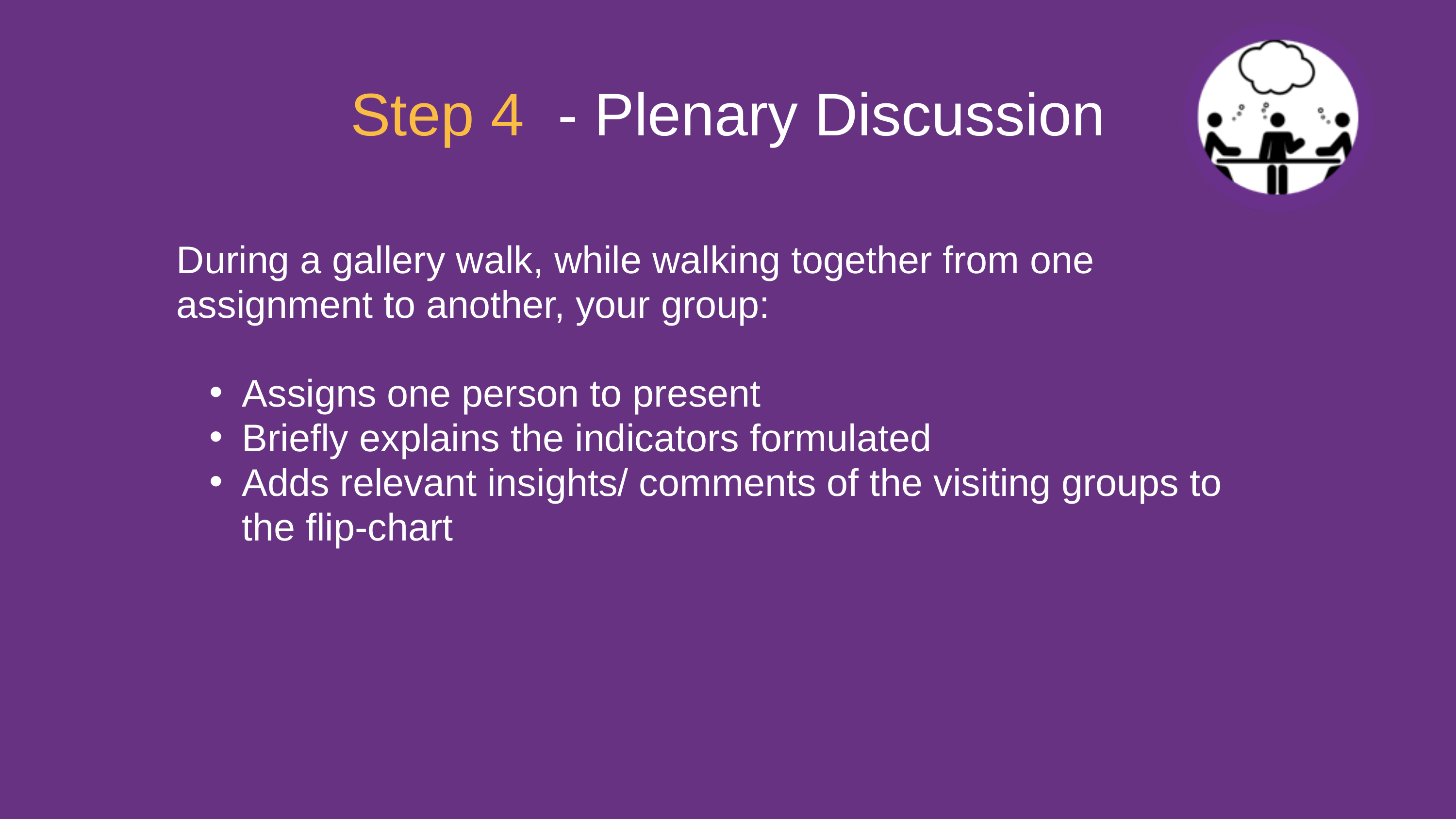

Step 4  - Plenary Discussion
During a gallery walk, while walking together from one assignment to another, your group:

Assigns one person to present
Briefly explains the indicators formulated
Adds relevant insights/ comments of the visiting groups to the flip-chart